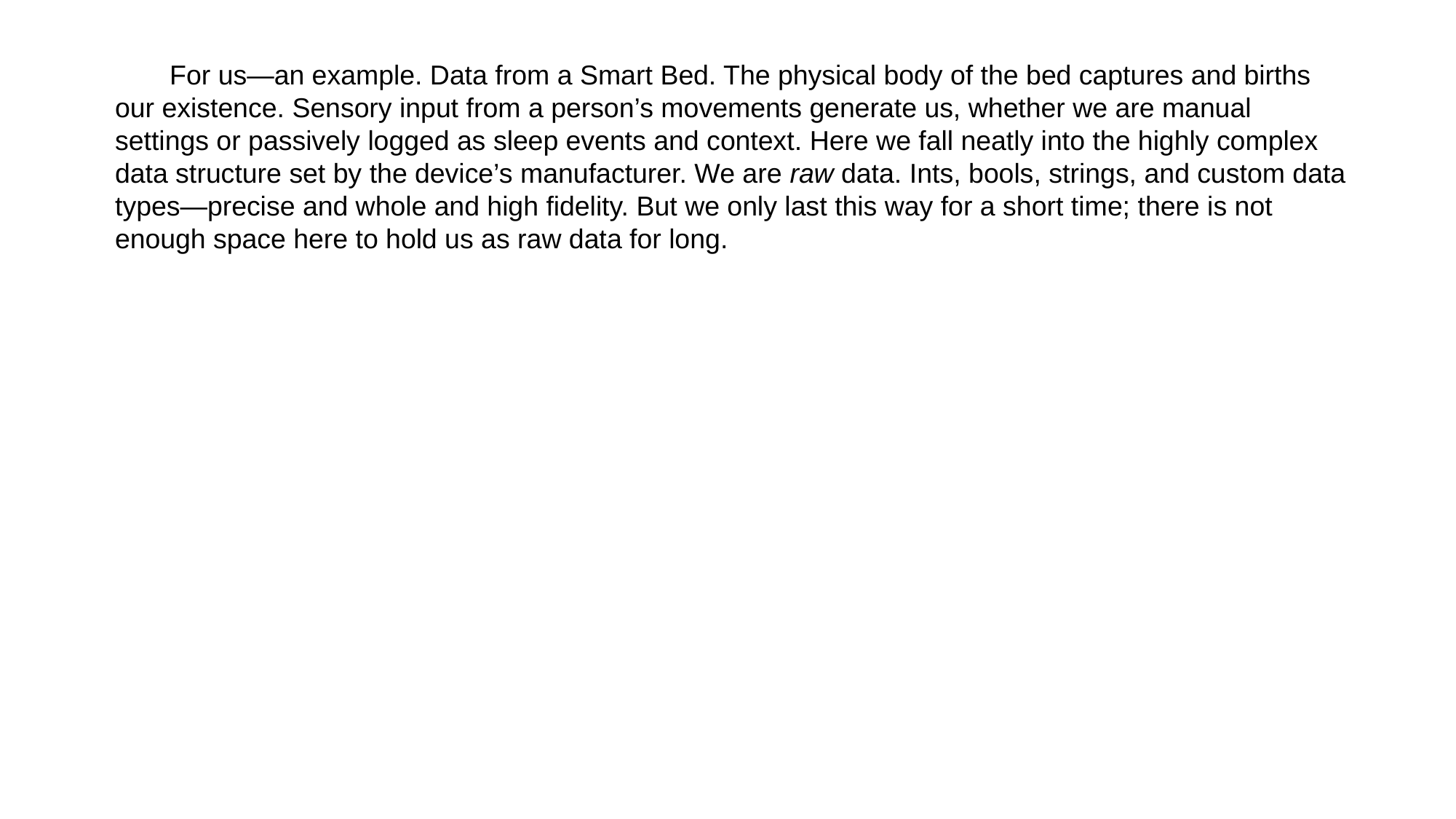

For us—an example. Data from a Smart Bed. The physical body of the bed captures and births our existence. Sensory input from a person’s movements generate us, whether we are manual settings or passively logged as sleep events and context. Here we fall neatly into the highly complex data structure set by the device’s manufacturer. We are raw data. Ints, bools, strings, and custom data types—precise and whole and high fidelity. But we only last this way for a short time; there is not enough space here to hold us as raw data for long.